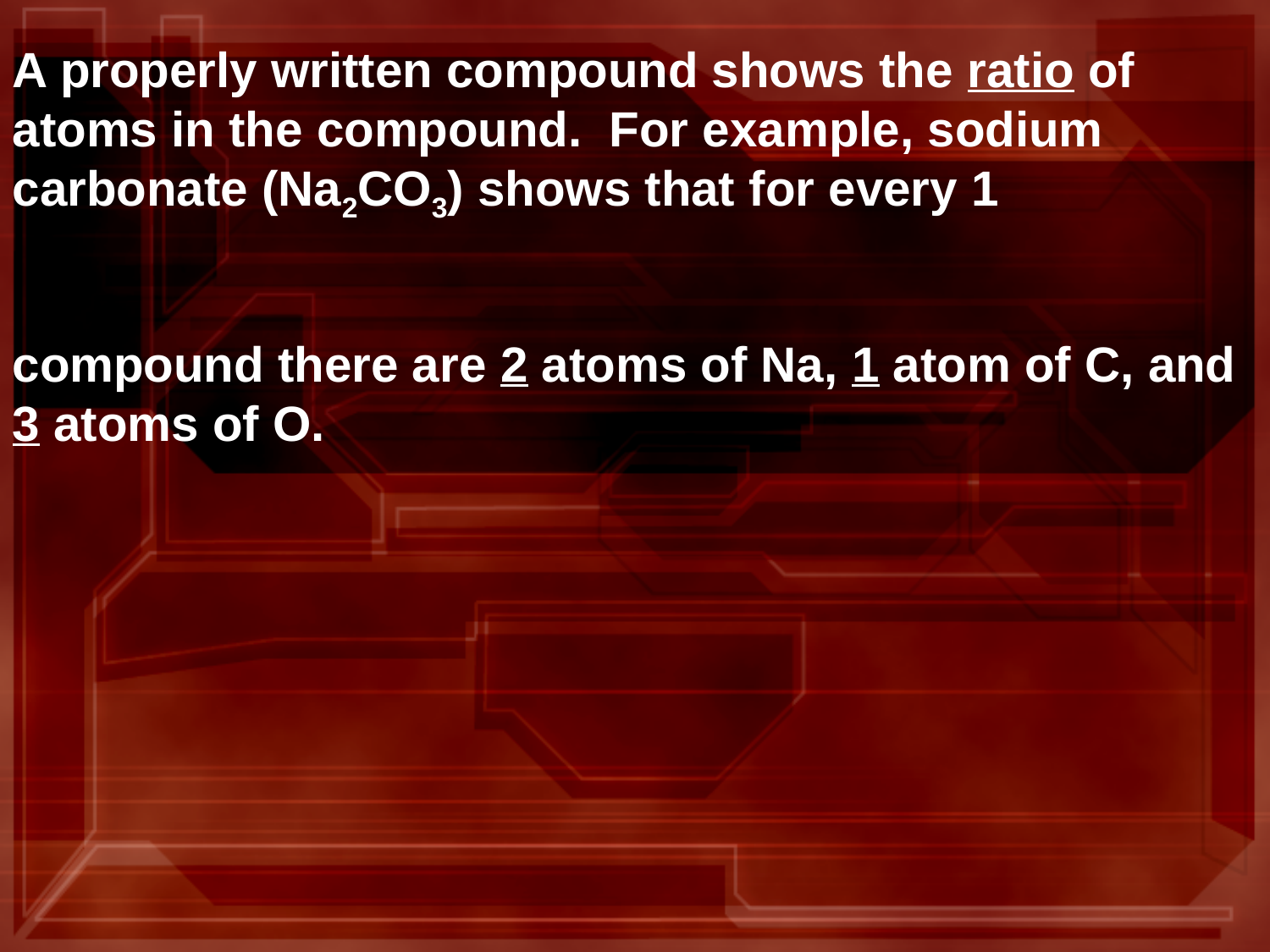

A properly written compound shows the ratio of atoms in the compound.  For example, sodium carbonate (Na2CO3) shows that for every 1

compound there are 2 atoms of Na, 1 atom of C, and 3 atoms of O.